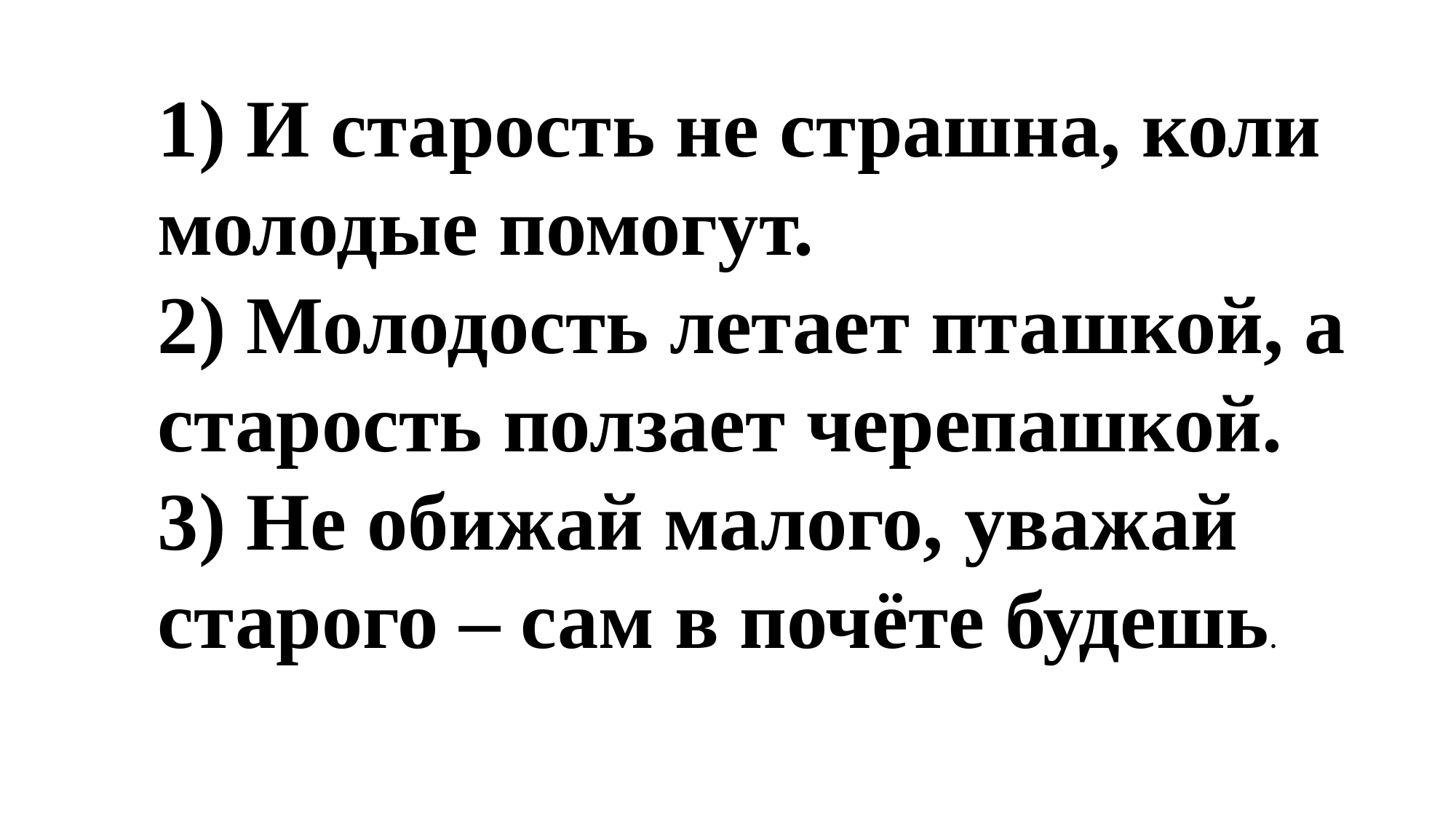

1) И старость не страшна, коли молодые помогут.
2) Молодость летает пташкой, а старость ползает черепашкой.
3) Не обижай малого, уважай старого – сам в почёте будешь.